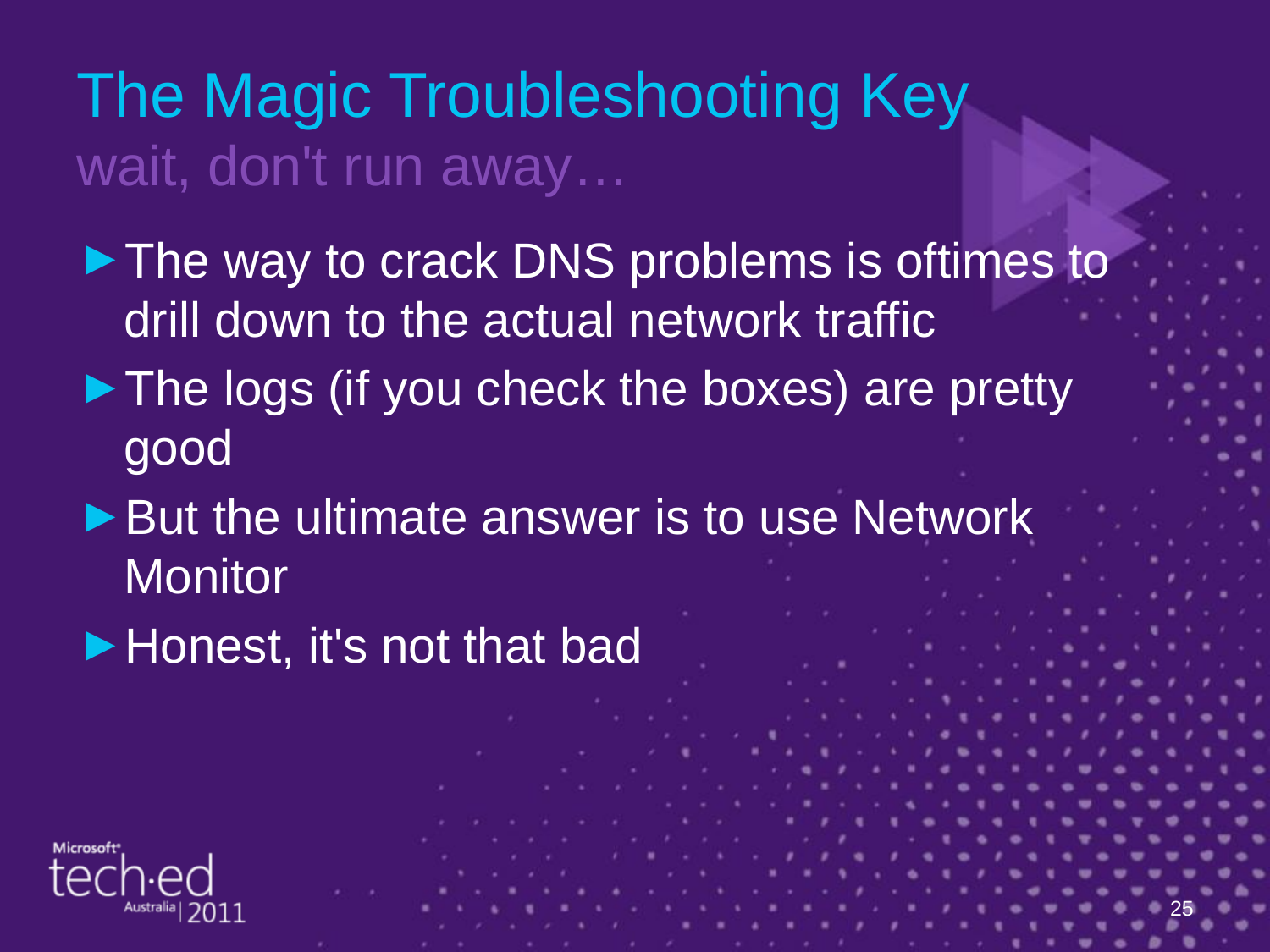

# The Magic Troubleshooting Key wait, don't run away…
The way to crack DNS problems is oftimes to drill down to the actual network traffic
The logs (if you check the boxes) are pretty good
But the ultimate answer is to use Network Monitor
Honest, it's not that bad
25